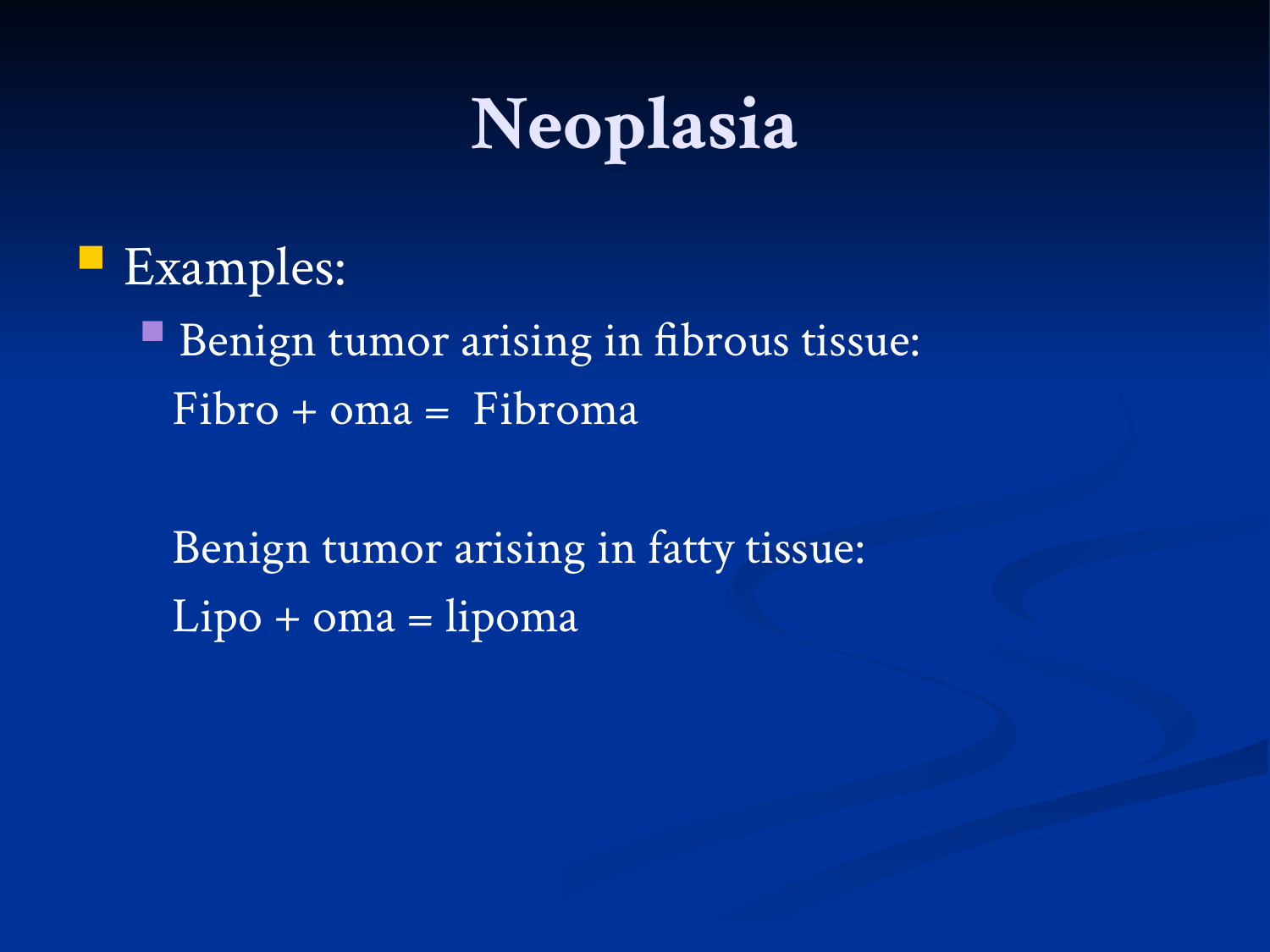

# Neoplasia
Examples:
Benign tumor arising in fibrous tissue:
   Fibro + oma =  Fibroma

   Benign tumor arising in fatty tissue:
   Lipo + oma = lipoma